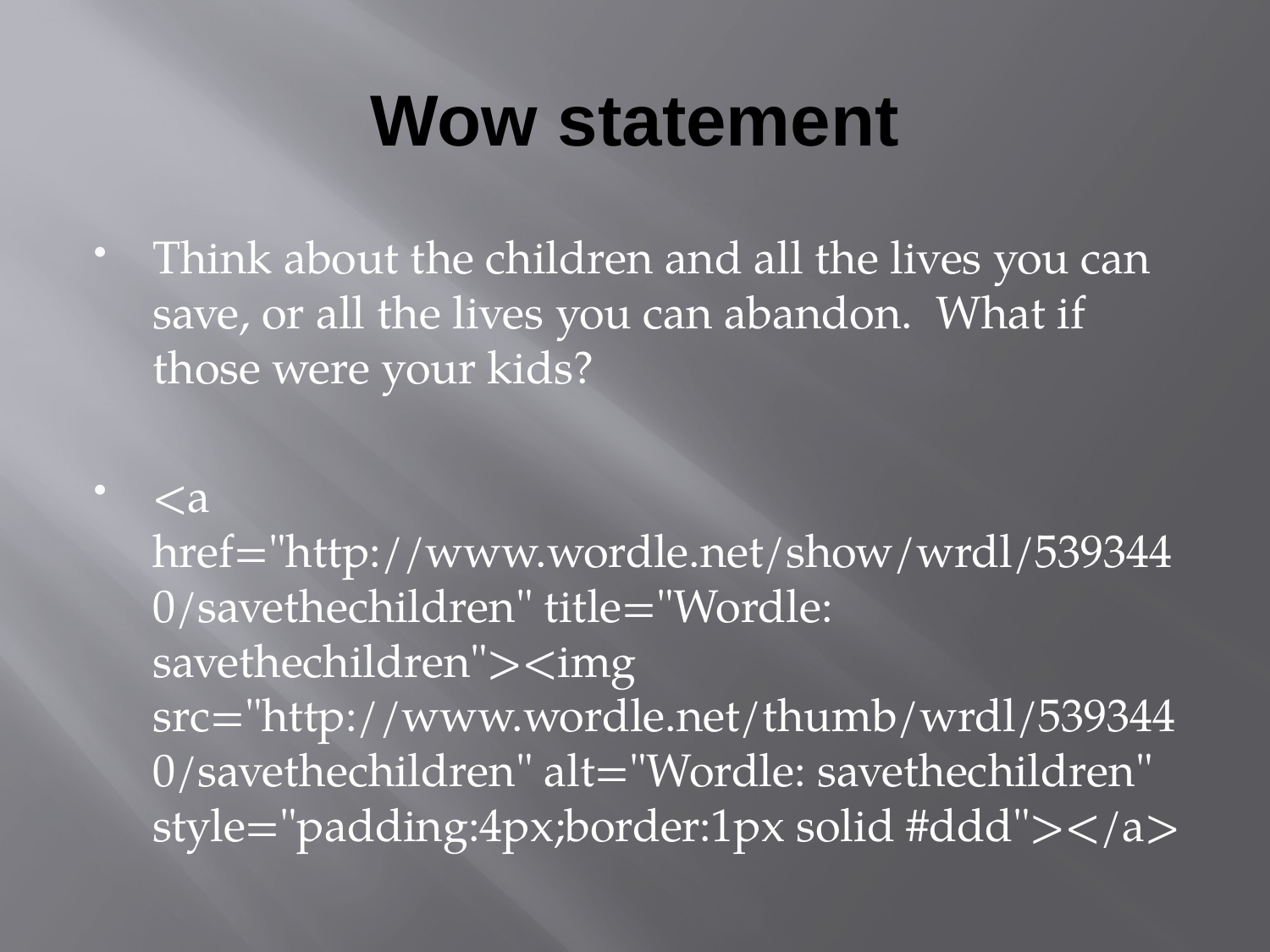

# Wow statement
Think about the children and all the lives you can save, or all the lives you can abandon.  What if those were your kids?

<a href="http://www.wordle.net/show/wrdl/5393440/savethechildren" title="Wordle: savethechildren"><img src="http://www.wordle.net/thumb/wrdl/5393440/savethechildren" alt="Wordle: savethechildren" style="padding:4px;border:1px solid #ddd"></a>